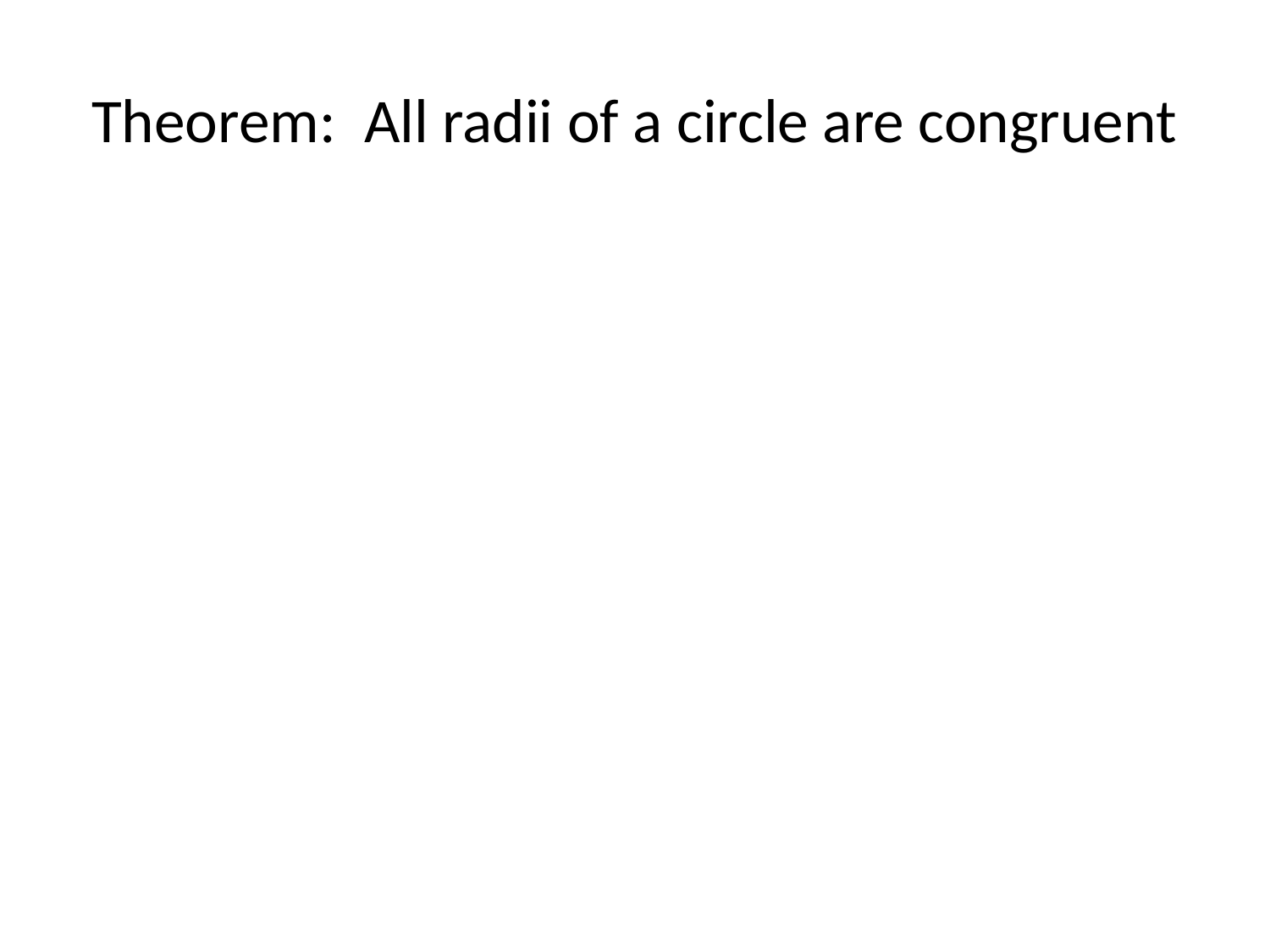

# Theorem:  All radii of a circle are congruent